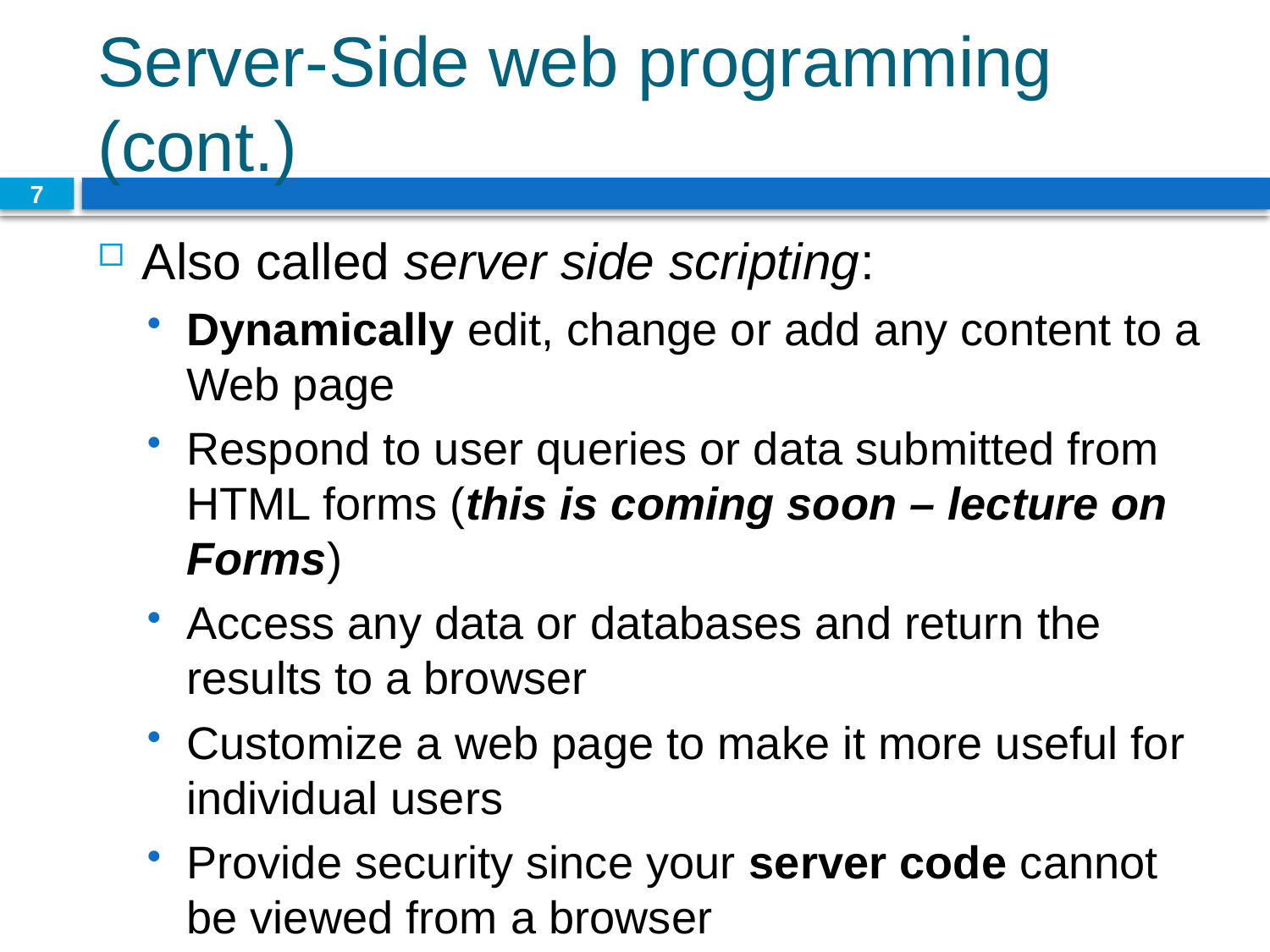

# Server-Side web programming (cont.)
7
Also called server side scripting:
Dynamically edit, change or add any content to a Web page
Respond to user queries or data submitted from HTML forms (this is coming soon – lecture on Forms)
Access any data or databases and return the results to a browser
Customize a web page to make it more useful for individual users
Provide security since your server code cannot be viewed from a browser